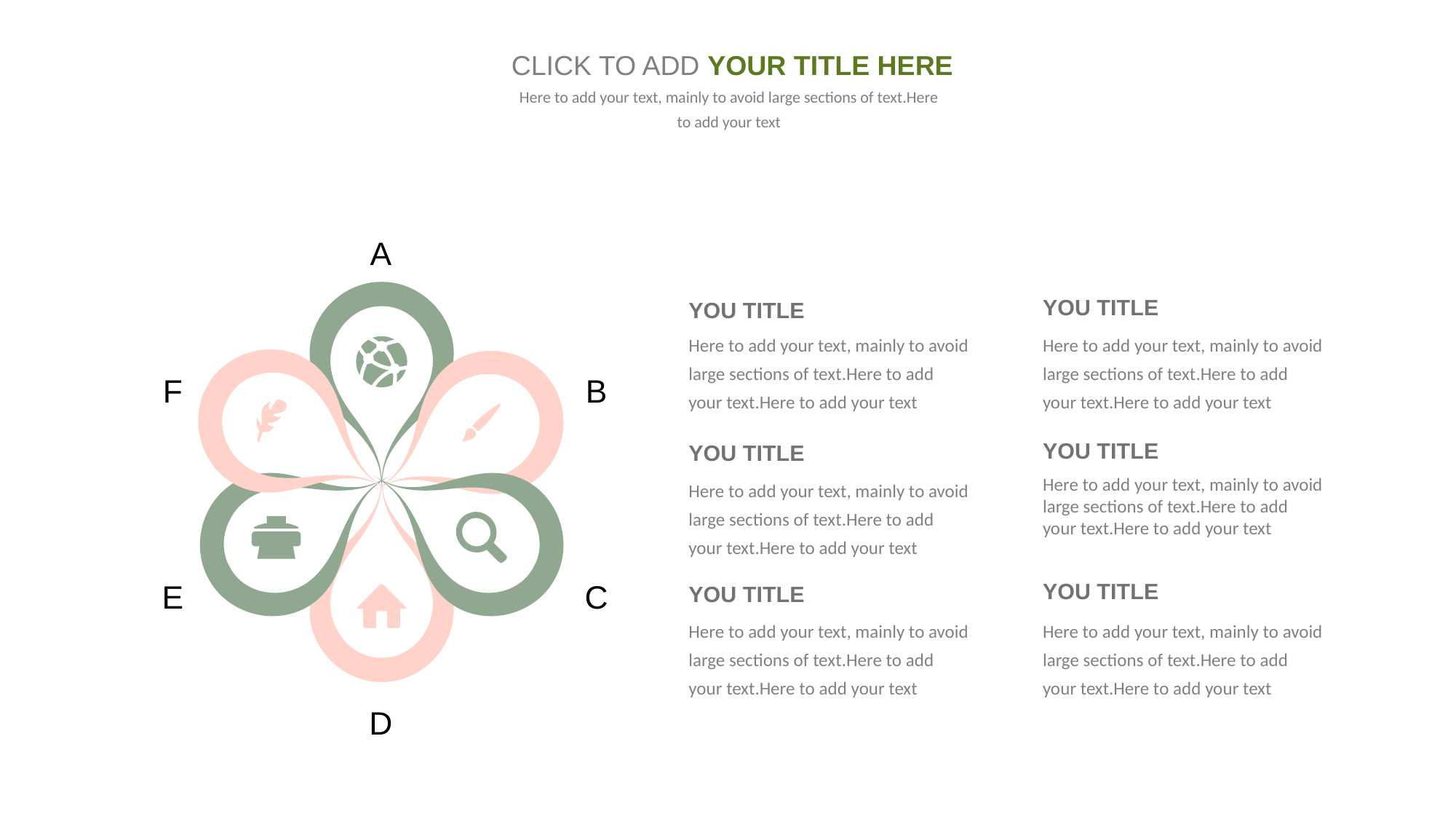

CLICK TO ADD YOUR TITLE HERE
Here to add your text, mainly to avoid large sections of text.Here to add your text
A

YOU TITLE
YOU TITLE
Here to add your text, mainly to avoid large sections of text.Here to add your text.Here to add your text
Here to add your text, mainly to avoid large sections of text.Here to add your text.Here to add your text

F
B
YOU TITLE
YOU TITLE

Here to add your text, mainly to avoid large sections of text.Here to add your text.Here to add your text
Here to add your text, mainly to avoid large sections of text.Here to add your text.Here to add your text

YOU TITLE
YOU TITLE
C
E
Here to add your text, mainly to avoid large sections of text.Here to add your text.Here to add your text
Here to add your text, mainly to avoid large sections of text.Here to add your text.Here to add your text
D